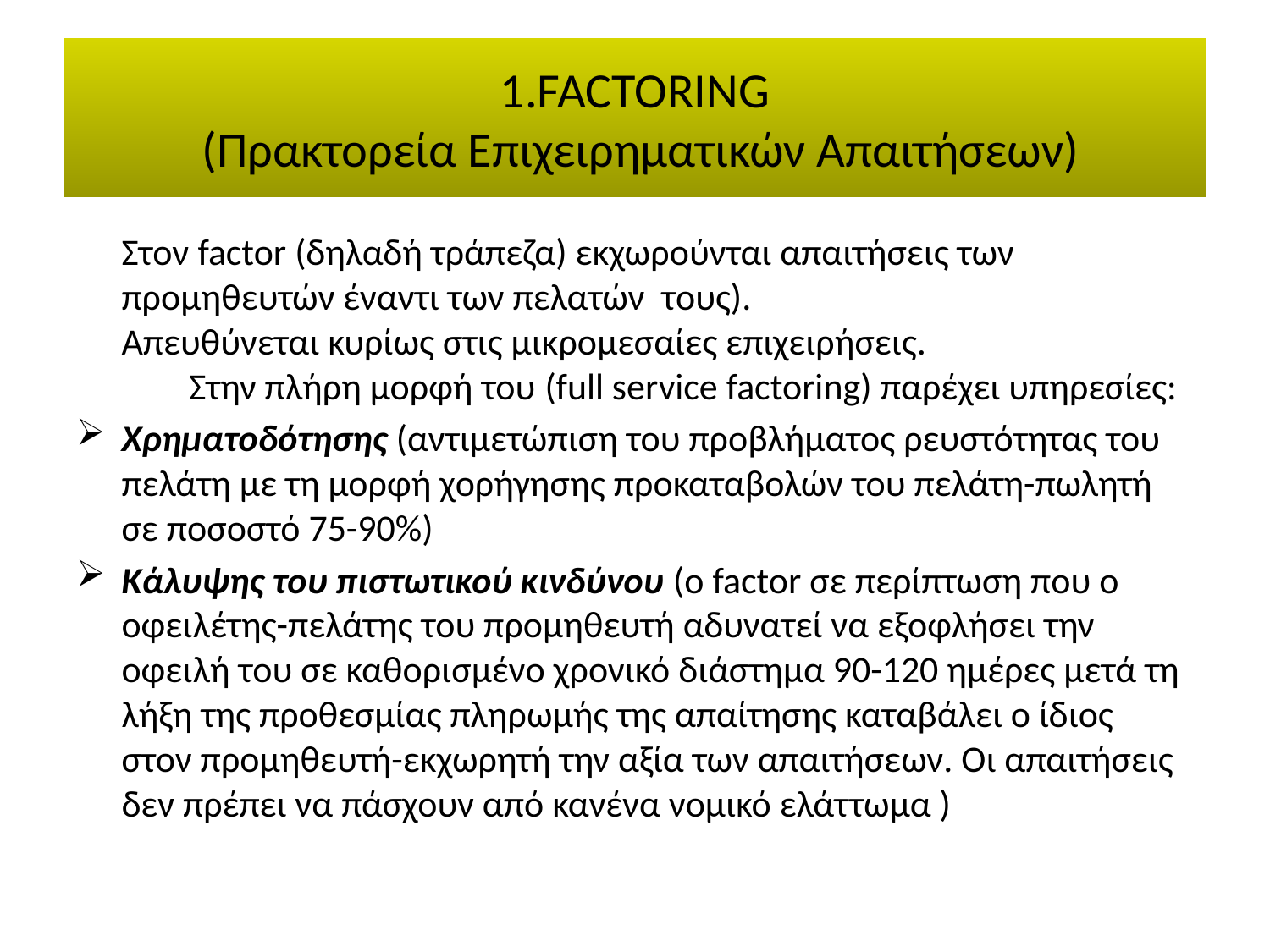

# 1.FACTORING (Πρακτορεία Επιχειρηματικών Απαιτήσεων)
	Στον factor (δηλαδή τράπεζα) εκχωρούνται απαιτήσεις των προμηθευτών έναντι των πελατών  τους).                                        Απευθύνεται κυρίως στις μικρομεσαίες επιχειρήσεις.                                        Στην πλήρη μορφή του (full service factoring) παρέχει υπηρεσίες:
Χρηματοδότησης (αντιμετώπιση του προβλήματος ρευστότητας του πελάτη με τη μορφή χορήγησης προκαταβολών του πελάτη-πωλητή  σε ποσοστό 75-90%)
Κάλυψης του πιστωτικού κινδύνου (ο factor σε περίπτωση που ο οφειλέτης-πελάτης του προμηθευτή αδυνατεί να εξοφλήσει την οφειλή του σε καθορισμένο χρονικό διάστημα 90-120 ημέρες μετά τη λήξη της προθεσμίας πληρωμής της απαίτησης καταβάλει ο ίδιος στον προμηθευτή-εκχωρητή την αξία των απαιτήσεων. Οι απαιτήσεις δεν πρέπει να πάσχουν από κανένα νομικό ελάττωμα )